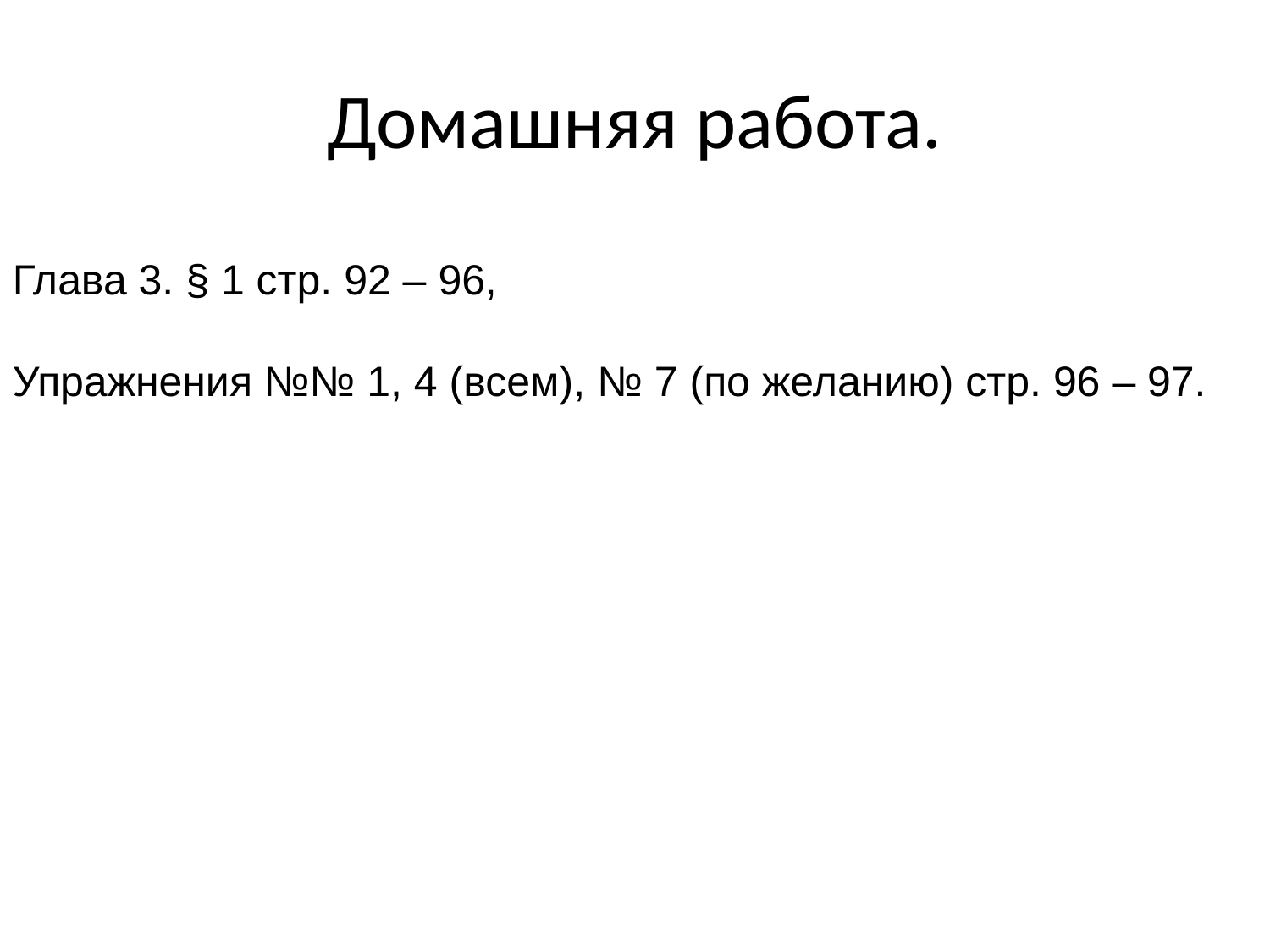

# Домашняя работа.
Глава 3. § 1 стр. 92 – 96,

Упражнения №№ 1, 4 (всем), № 7 (по желанию) стр. 96 – 97.